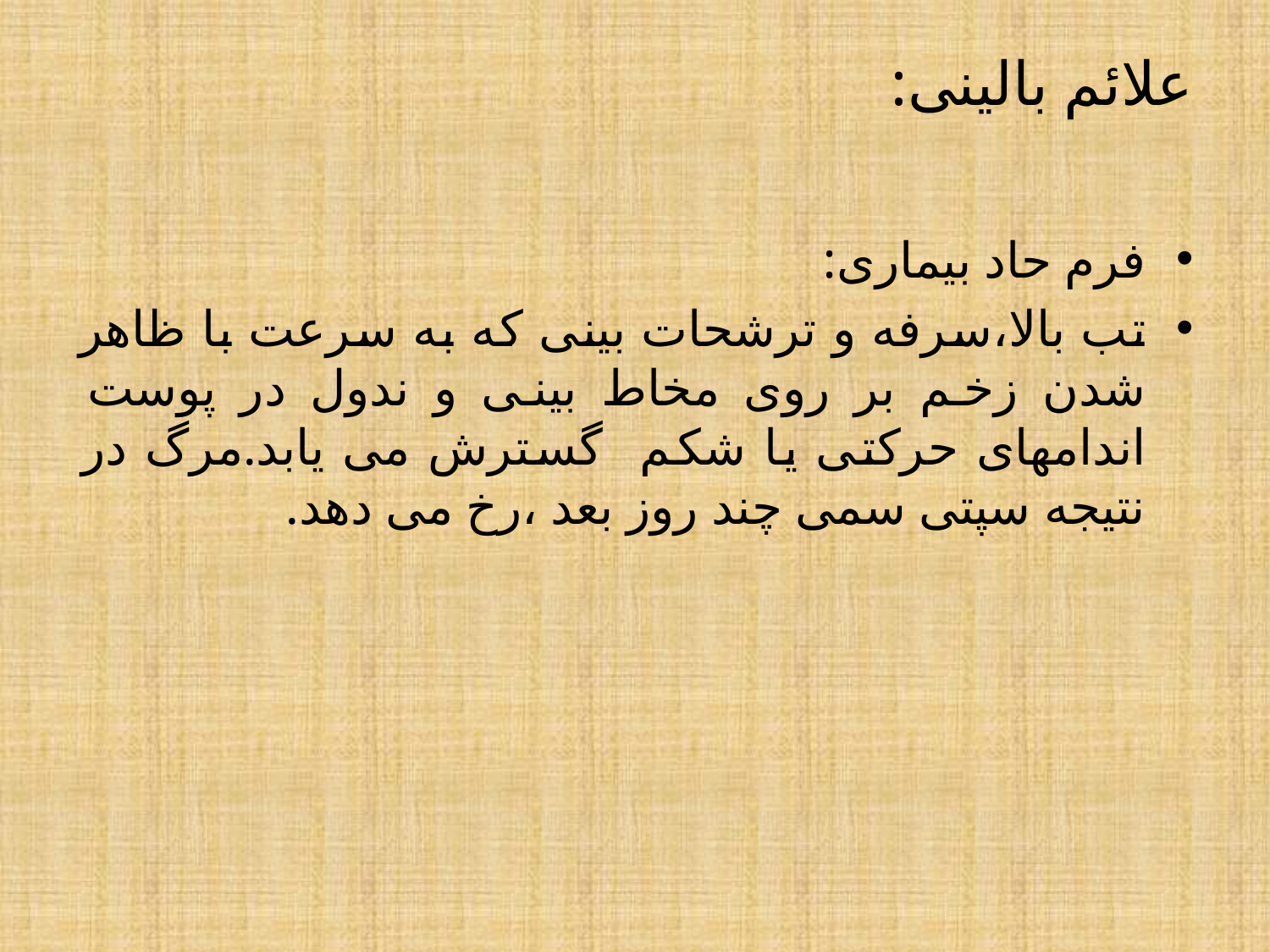

# علائم بالینی:
فرم حاد بیماری:
تب بالا،سرفه و ترشحات بینی که به سرعت با ظاهر شدن زخم بر روی مخاط بینی و ندول در پوست اندامهای حرکتی یا شکم  گسترش می یابد.مرگ در نتیجه سپتی سمی چند روز بعد ،رخ می دهد.